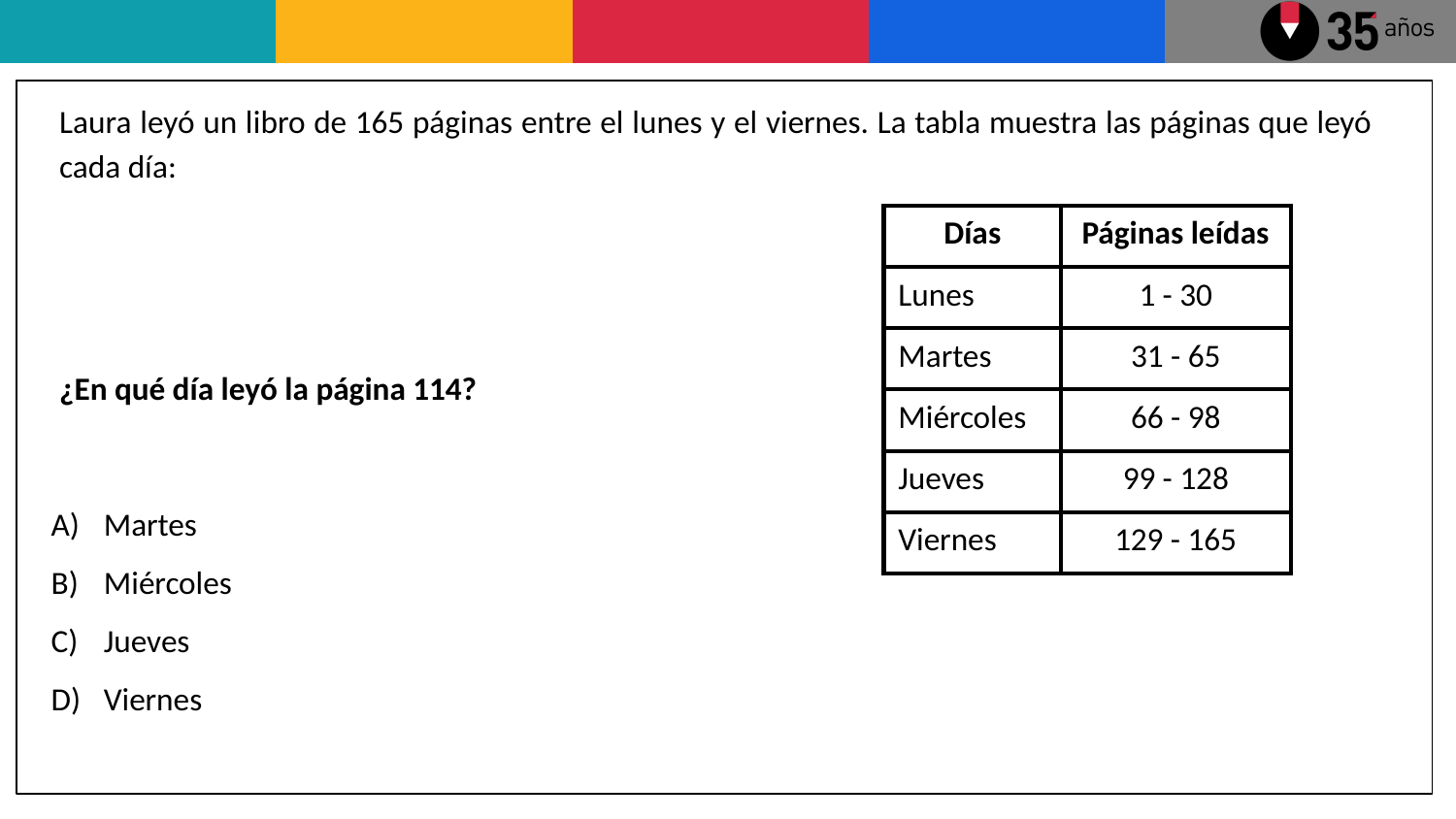

Laura leyó un libro de 165 páginas entre el lunes y el viernes. La tabla muestra las páginas que leyó cada día:

¿En qué día leyó la página 114?

Martes
Miércoles
Jueves
Viernes

| Días | Páginas leídas |
| --- | --- |
| Lunes | 1 - 30 |
| Martes | 31 - 65 |
| Miércoles | 66 - 98 |
| Jueves | 99 - 128 |
| Viernes | 129 - 165 |